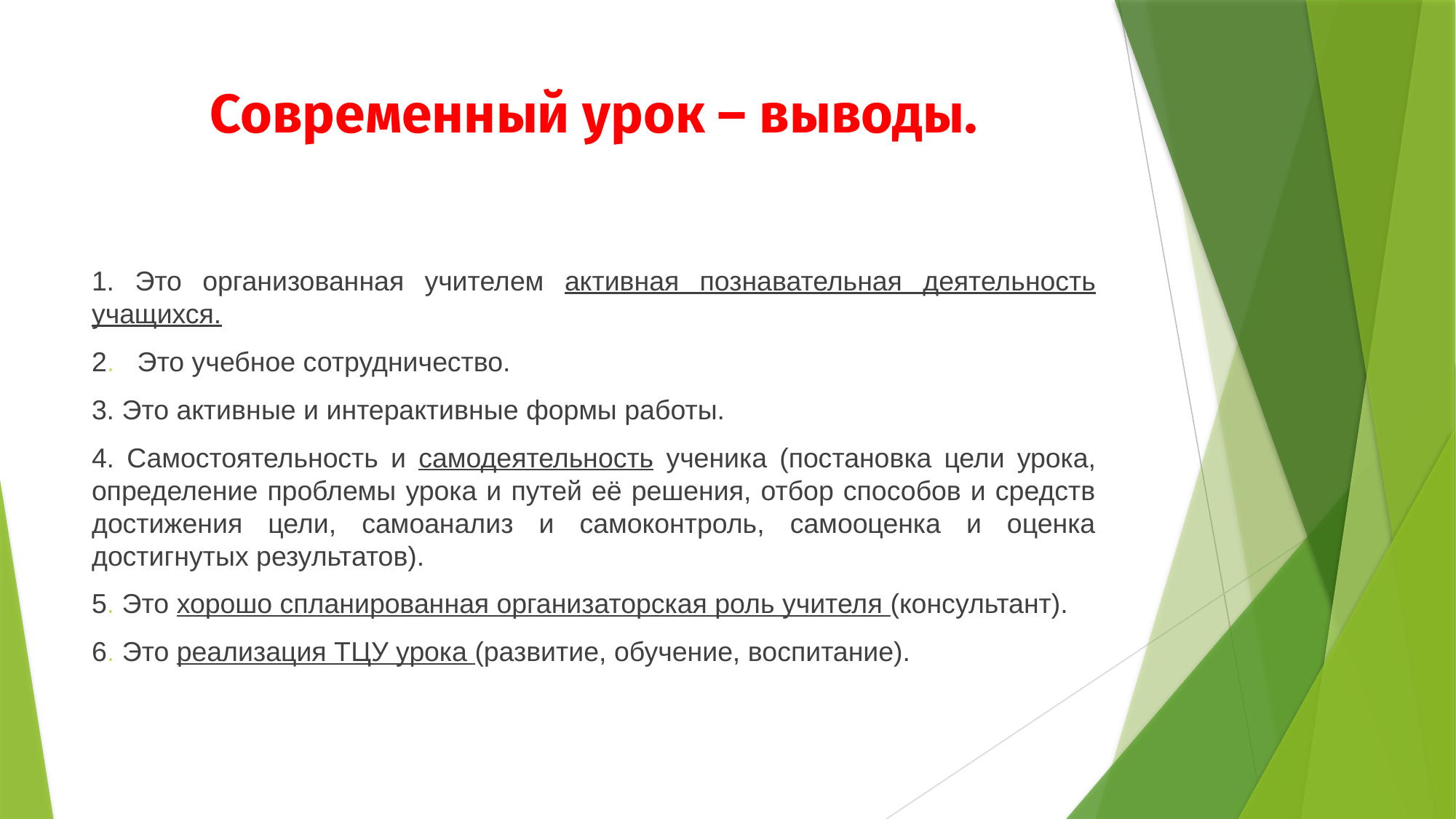

# Современный урок – выводы.
1. Это организованная учителем активная познавательная деятельность учащихся.
2.   Это учебное сотрудничество.
3. Это активные и интерактивные формы работы.
4. Самостоятельность и самодеятельность ученика (постановка цели урока, определение проблемы урока и путей её решения, отбор способов и средств достижения цели, самоанализ и самоконтроль, самооценка и оценка достигнутых результатов).
5. Это хорошо спланированная организаторская роль учителя (консультант).
6. Это реализация ТЦУ урока (развитие, обучение, воспитание).